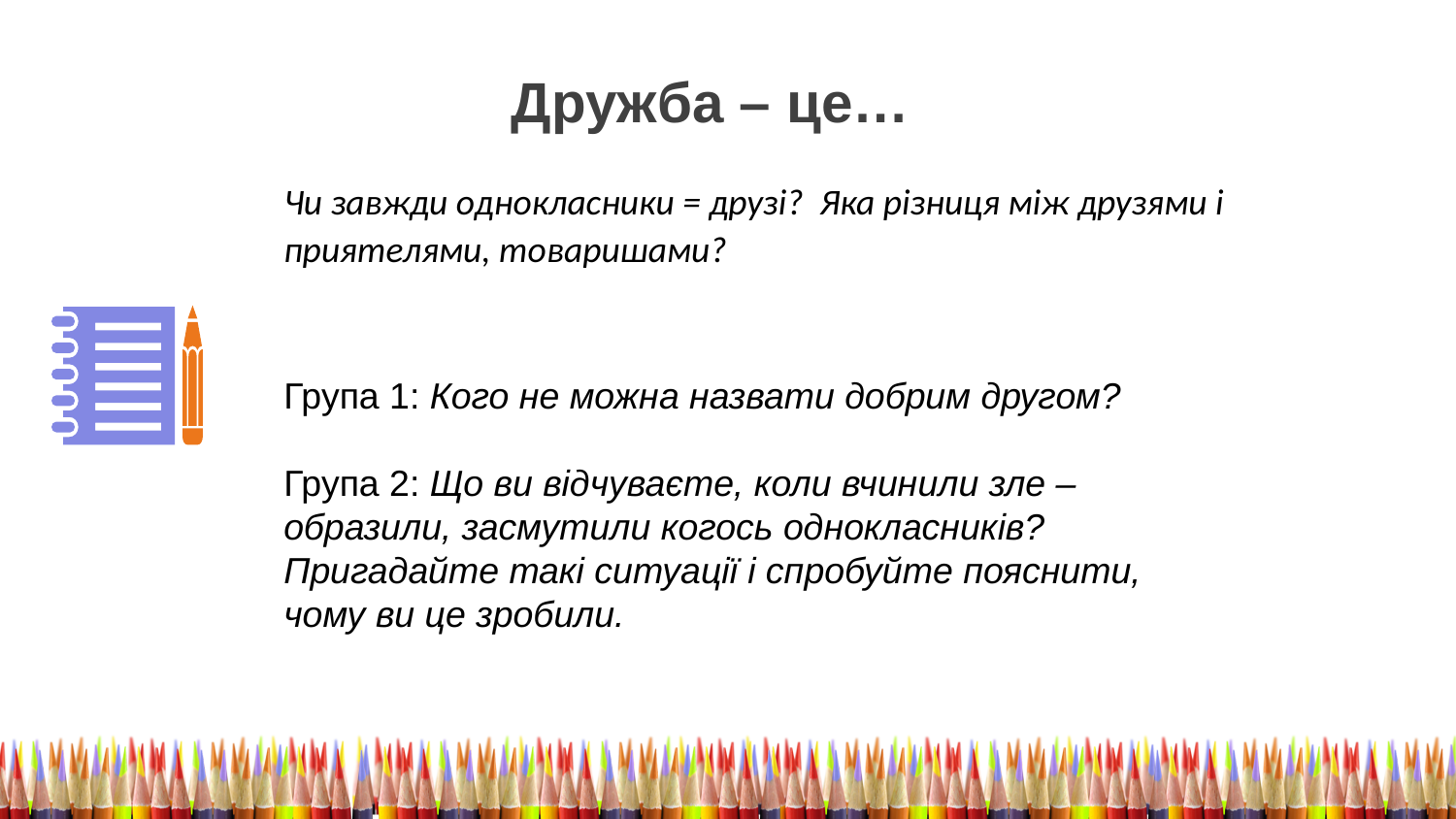

Дружба – це…
Чи завжди однокласники = друзі?  Яка різниця між друзями і приятелями, товаришами?

Група 1: Кого не можна назвати добрим другом?

Група 2: Що ви відчуваєте, коли вчинили зле – образили, засмутили когось однокласників? Пригадайте такі ситуації і спробуйте пояснити, чому ви це зробили.